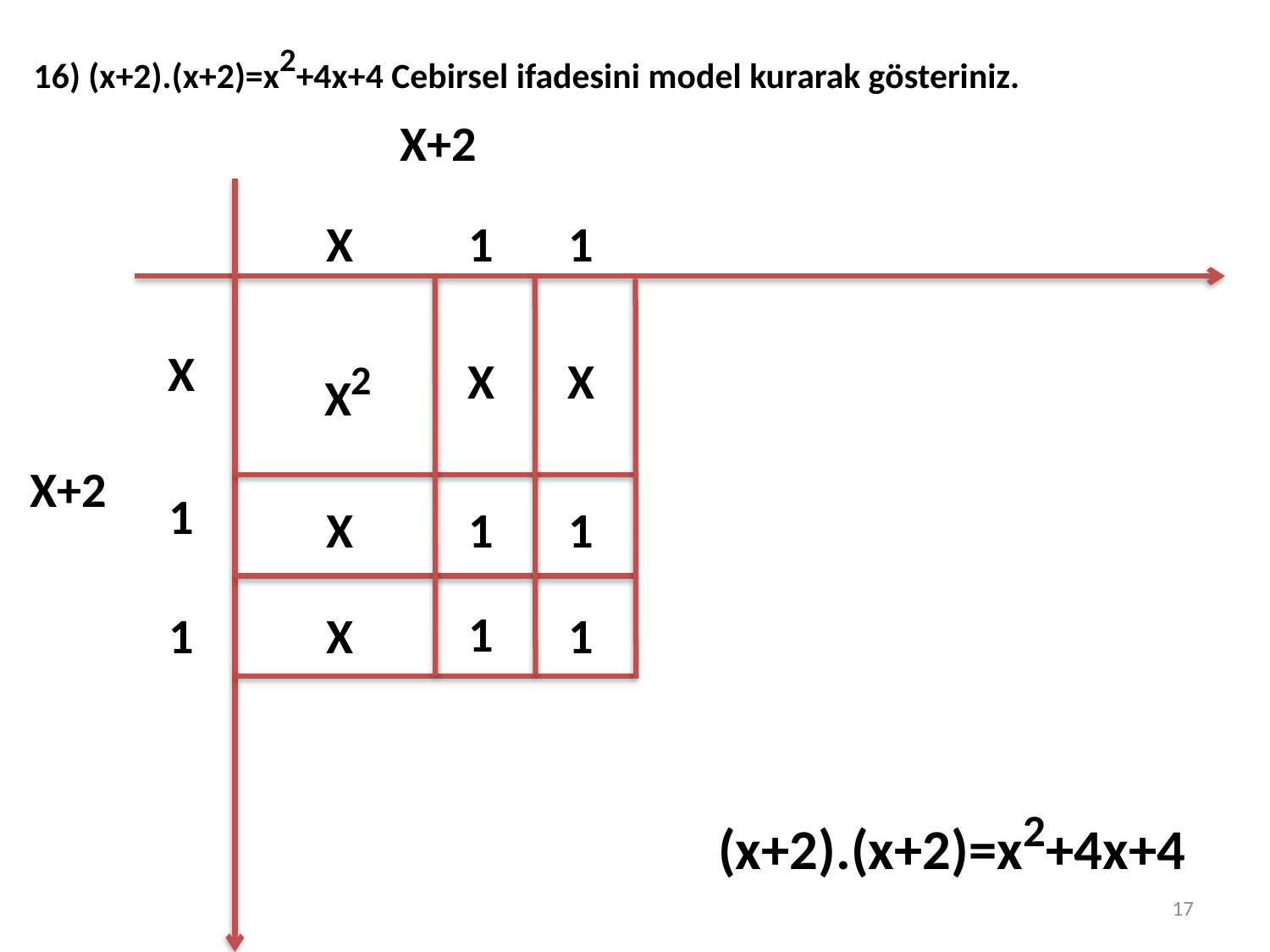

16) (x+2).(x+2)=x2+4x+4 Cebirsel ifadesini model kurarak gösteriniz.
X+2
X
1
1
X
X2
X
X
X+2
1
X
1
1
1
1
X
1
(x+2).(x+2)=x2+4x+4
17